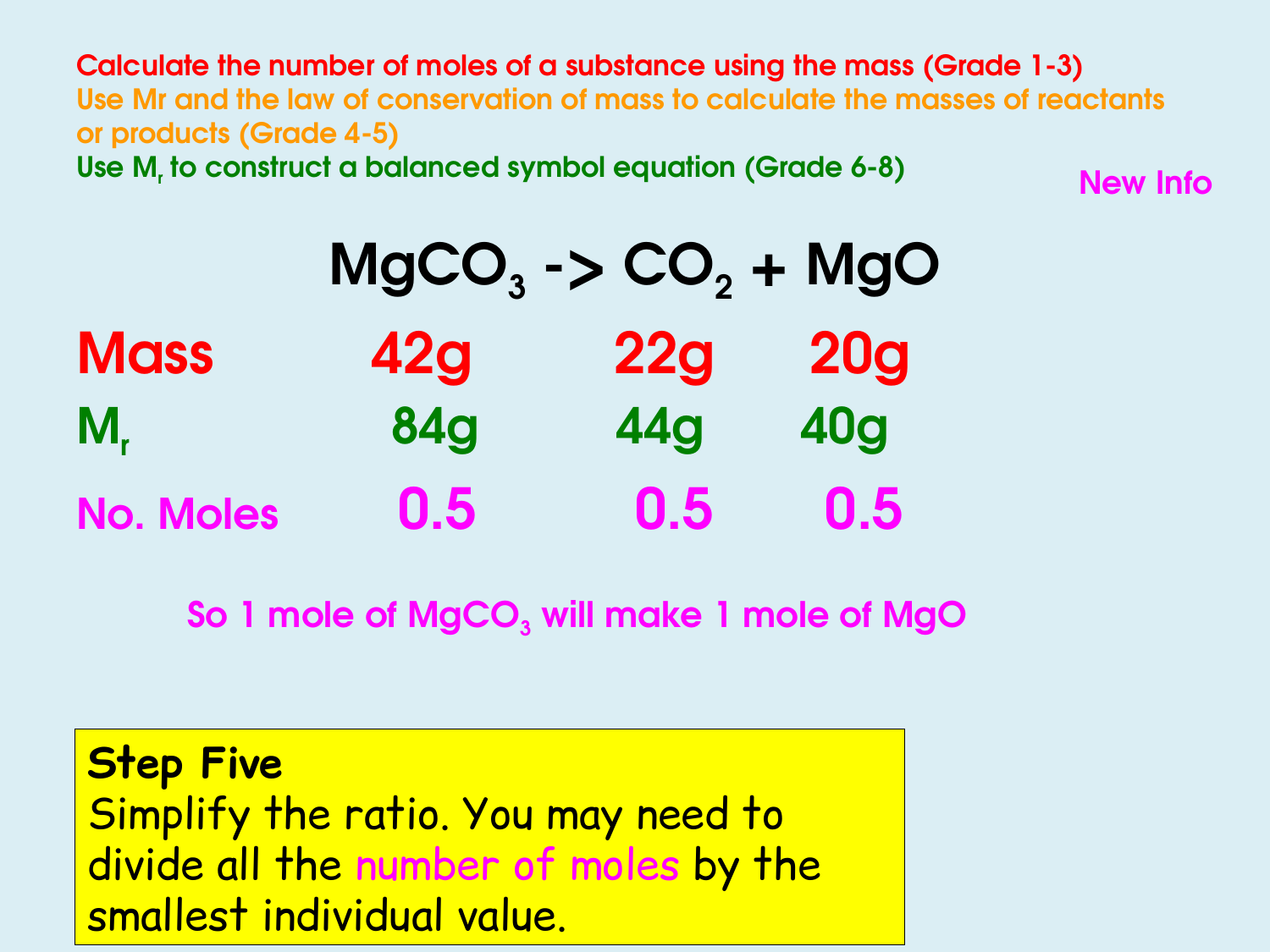

# Calculate the number of moles of a substance using the mass (Grade 1-3) Use Mr and the law of conservation of mass to calculate the masses of reactants or products (Grade 4-5) Use Mr to construct a balanced symbol equation (Grade 6-8)
New Info
MgCO3 -> CO2 + MgO
Mass          42g         22g      20g
Mr                   84g          44g       40g
No. Moles          0.5          0.5       0.5
So 1 mole of MgCO3 will make 1 mole of MgO
Step Five
Simplify the ratio. You may need to divide all the number of moles by the smallest individual value.